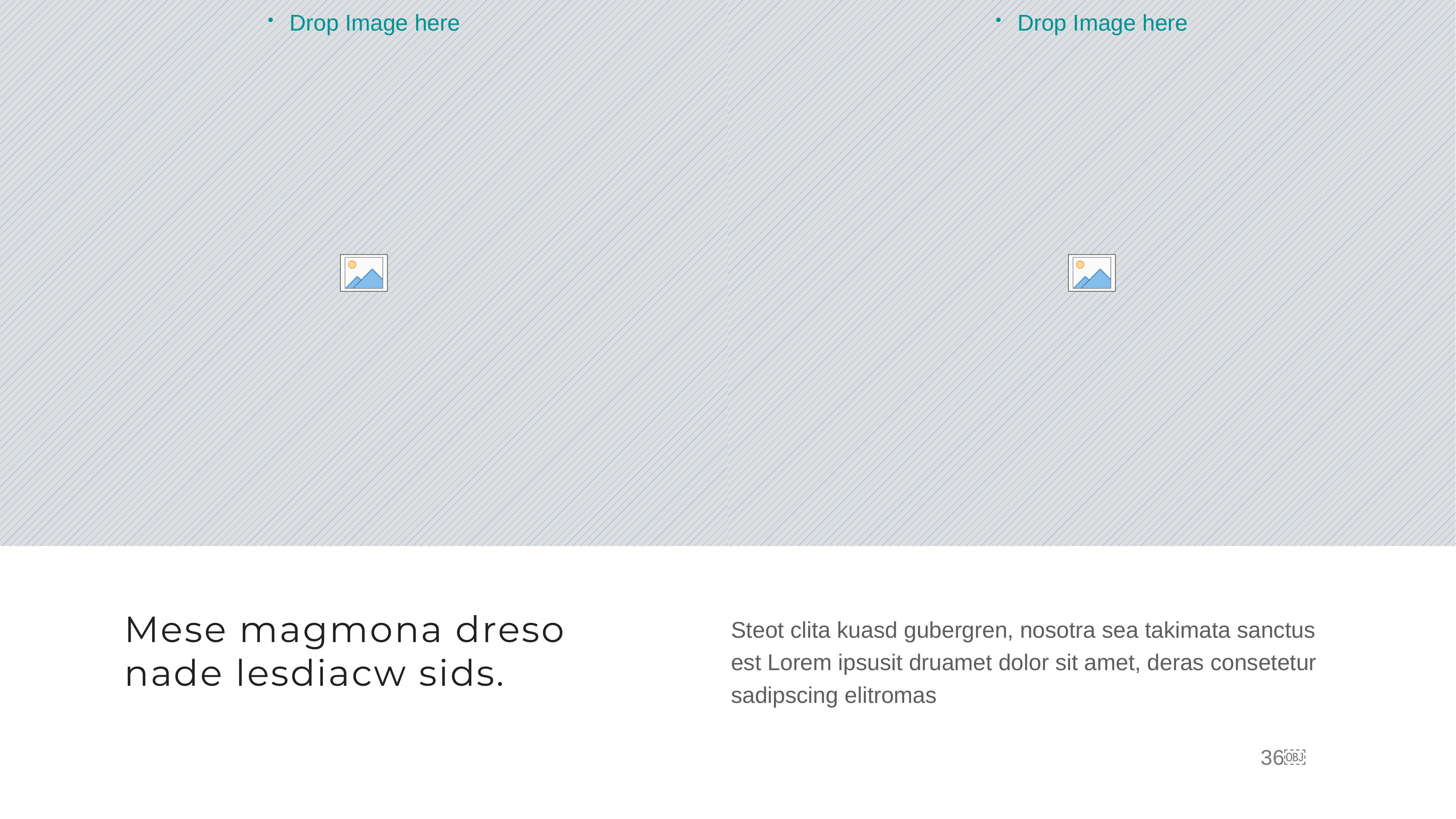

Mese magmona dreso nade lesdiacw sids.
Steot clita kuasd gubergren, nosotra sea takimata sanctus est Lorem ipsusit druamet dolor sit amet, deras consetetur sadipscing elitromas